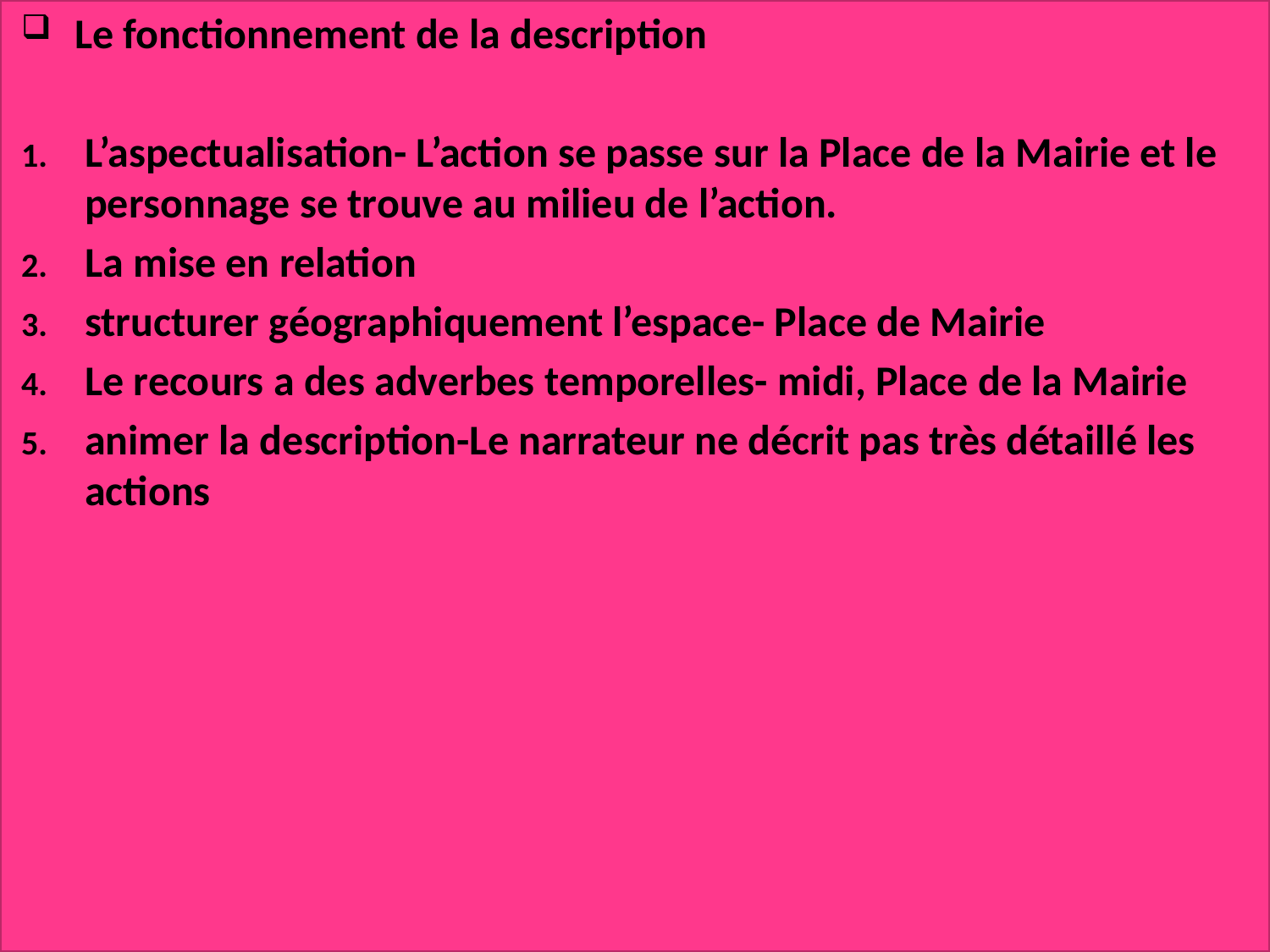

Le fonctionnement de la description

L’aspectualisation- L’action se passe sur la Place de la Mairie et le personnage se trouve au milieu de l’action.
La mise en relation
structurer géographiquement l’espace- Place de Mairie
Le recours a des adverbes temporelles- midi, Place de la Mairie
animer la description-Le narrateur ne décrit pas très détaillé les actions

#